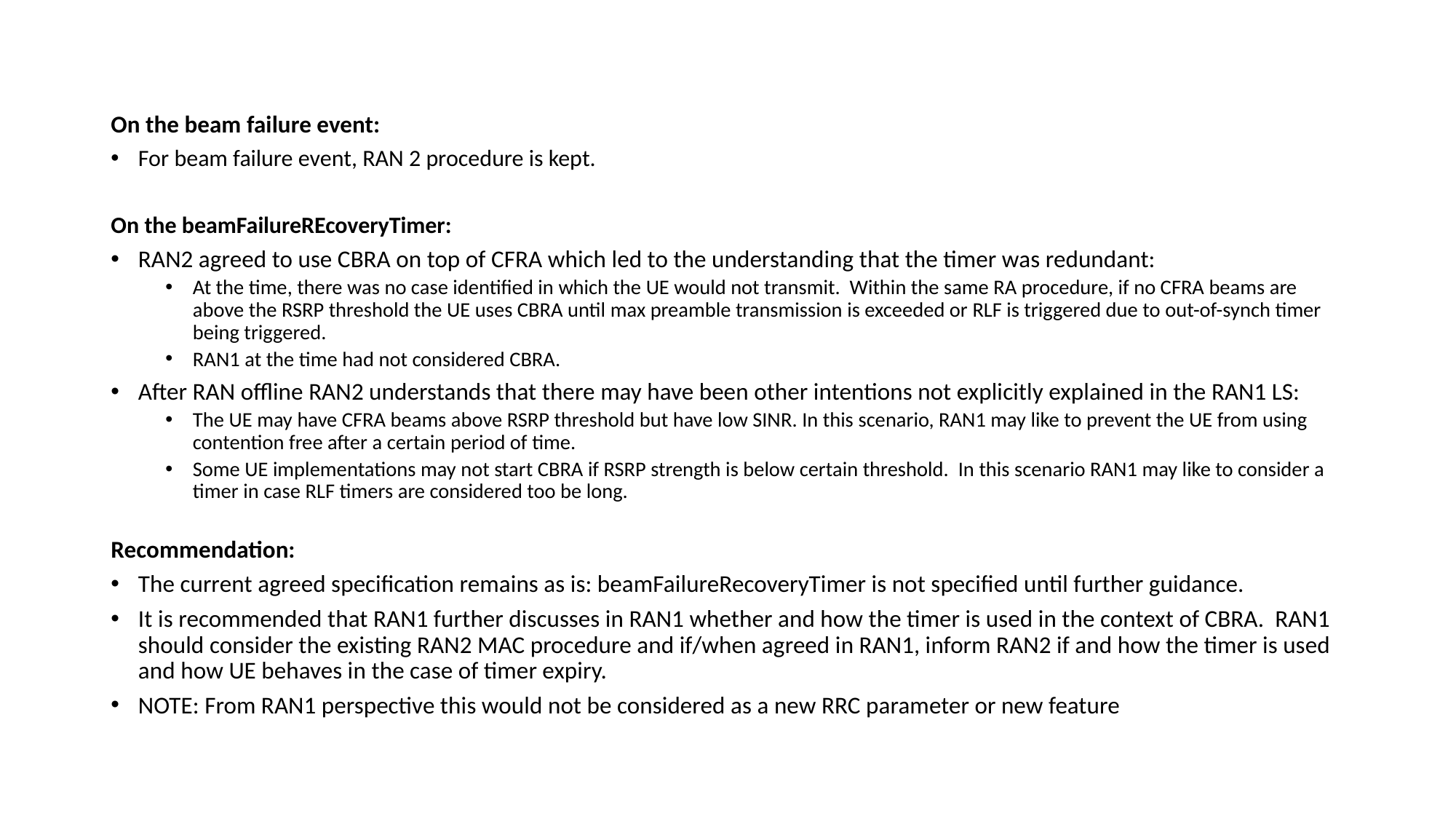

On the beam failure event:
For beam failure event, RAN 2 procedure is kept.

On the beamFailureREcoveryTimer:
RAN2 agreed to use CBRA on top of CFRA which led to the understanding that the timer was redundant:
At the time, there was no case identified in which the UE would not transmit.  Within the same RA procedure, if no CFRA beams are above the RSRP threshold the UE uses CBRA until max preamble transmission is exceeded or RLF is triggered due to out-of-synch timer being triggered.
RAN1 at the time had not considered CBRA.
After RAN offline RAN2 understands that there may have been other intentions not explicitly explained in the RAN1 LS:
The UE may have CFRA beams above RSRP threshold but have low SINR. In this scenario, RAN1 may like to prevent the UE from using contention free after a certain period of time.
Some UE implementations may not start CBRA if RSRP strength is below certain threshold.  In this scenario RAN1 may like to consider a timer in case RLF timers are considered too be long.

Recommendation:
The current agreed specification remains as is: beamFailureRecoveryTimer is not specified until further guidance.
It is recommended that RAN1 further discusses in RAN1 whether and how the timer is used in the context of CBRA.  RAN1 should consider the existing RAN2 MAC procedure and if/when agreed in RAN1, inform RAN2 if and how the timer is used and how UE behaves in the case of timer expiry.
NOTE: From RAN1 perspective this would not be considered as a new RRC parameter or new feature